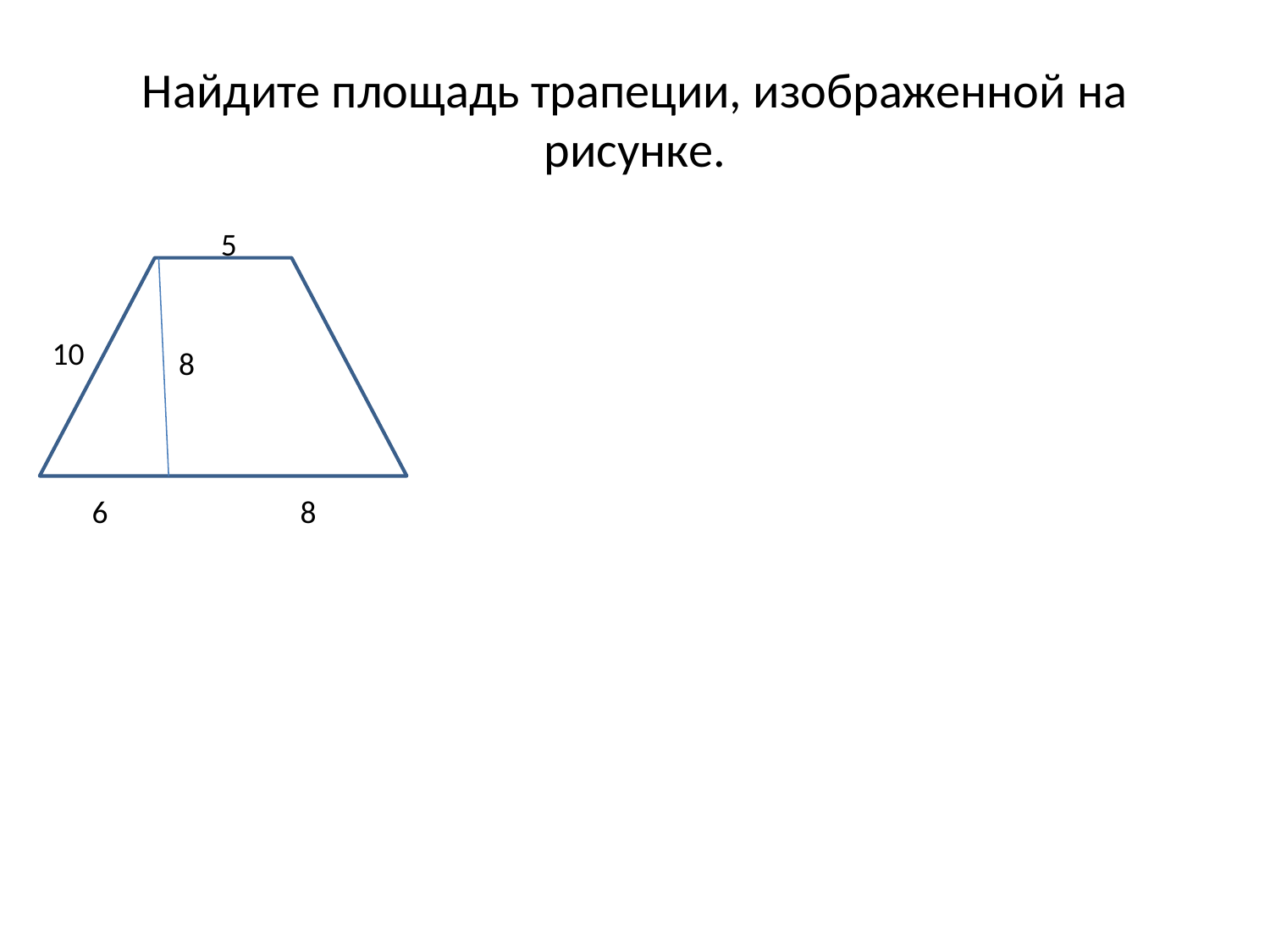

# Найдите площадь трапеции, изображенной на рисунке.
5

10
8
6
8